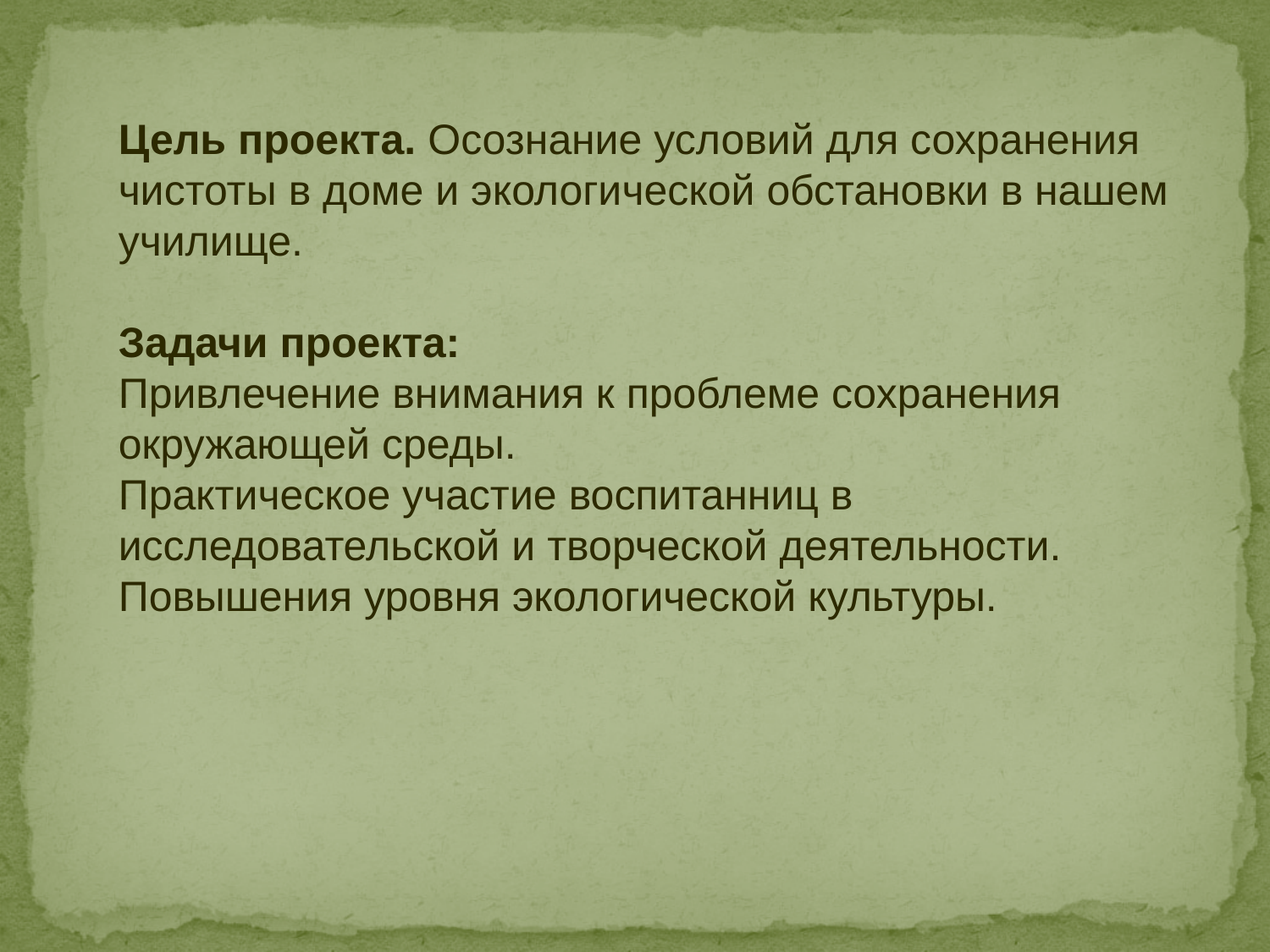

Цель проекта. Осознание условий для сохранения чистоты в доме и экологической обстановки в нашем училище.

Задачи проекта:
Привлечение внимания к проблеме сохранения окружающей среды.
Практическое участие воспитанниц в исследовательской и творческой деятельности.
Повышения уровня экологической культуры.